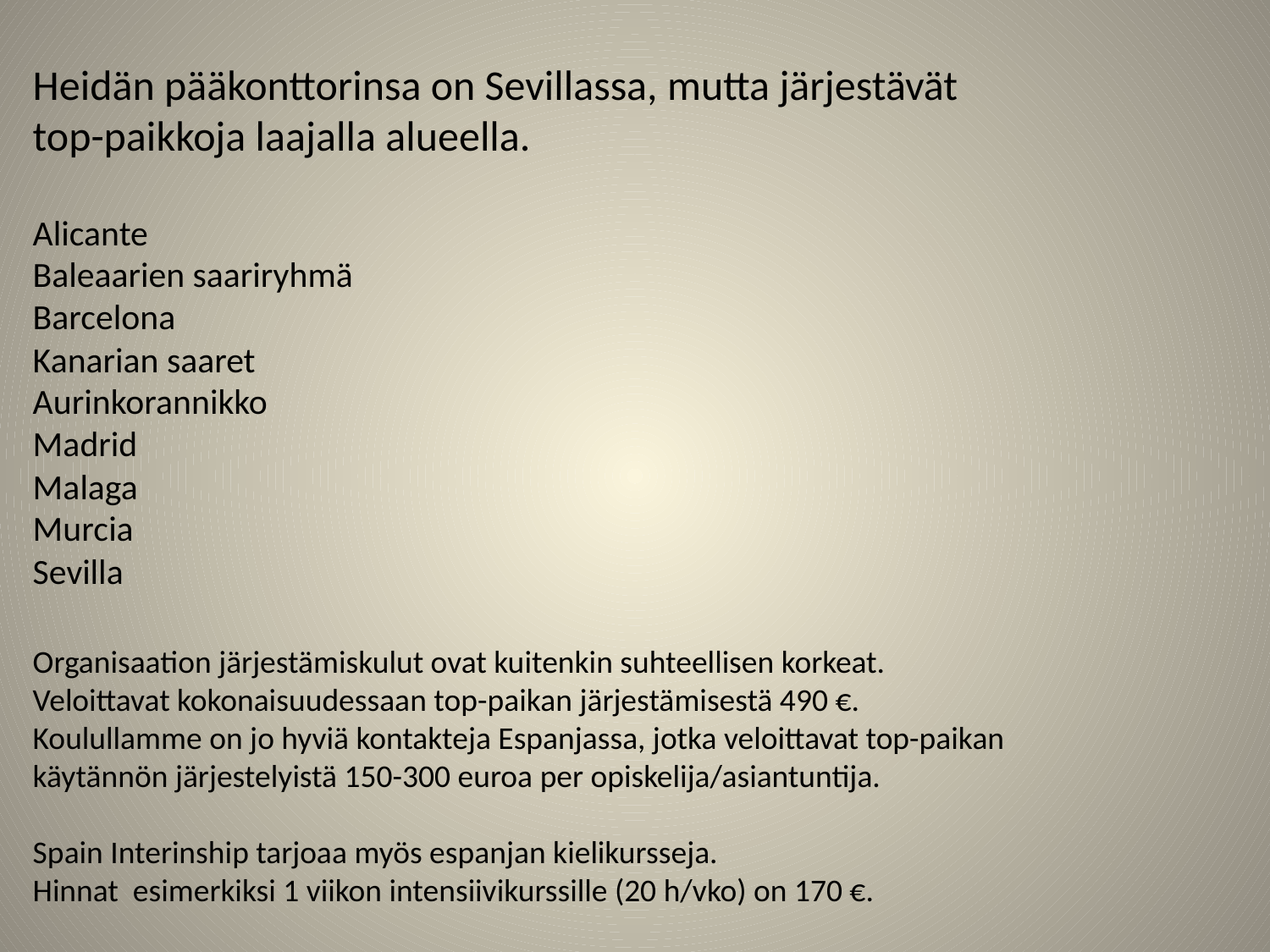

Heidän pääkonttorinsa on Sevillassa, mutta järjestävät
top-paikkoja laajalla alueella.

Alicante
Baleaarien saariryhmä
Barcelona
Kanarian saaret
Aurinkorannikko
Madrid
Malaga
Murcia
Sevilla

Organisaation järjestämiskulut ovat kuitenkin suhteellisen korkeat.
Veloittavat kokonaisuudessaan top-paikan järjestämisestä 490 €.
Koulullamme on jo hyviä kontakteja Espanjassa, jotka veloittavat top-paikan
käytännön järjestelyistä 150-300 euroa per opiskelija/asiantuntija.

Spain Interinship tarjoaa myös espanjan kielikursseja.
Hinnat  esimerkiksi 1 viikon intensiivikurssille (20 h/vko) on 170 €.